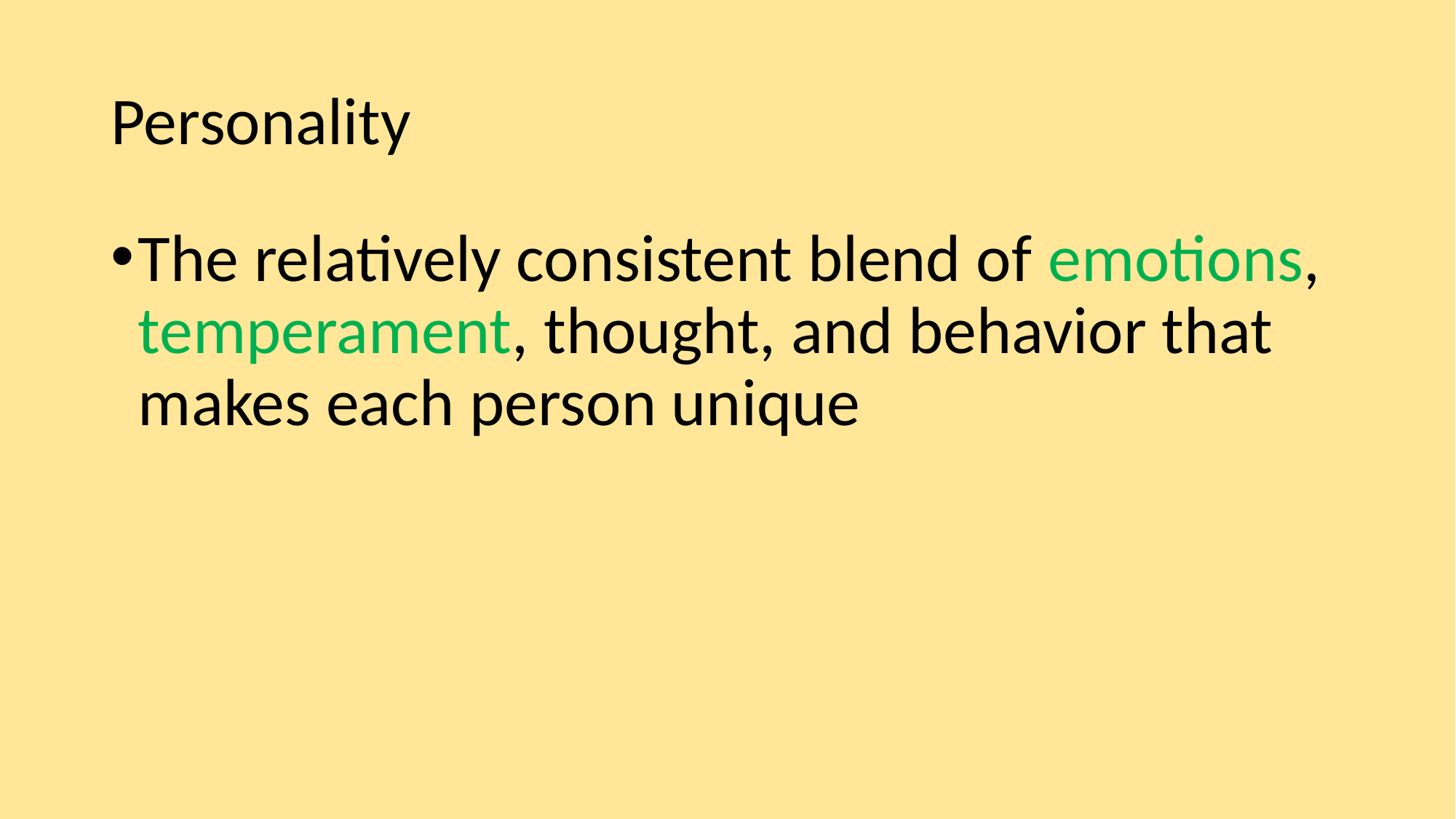

# Personality
The relatively consistent blend of emotions, temperament, thought, and behavior that makes each person unique